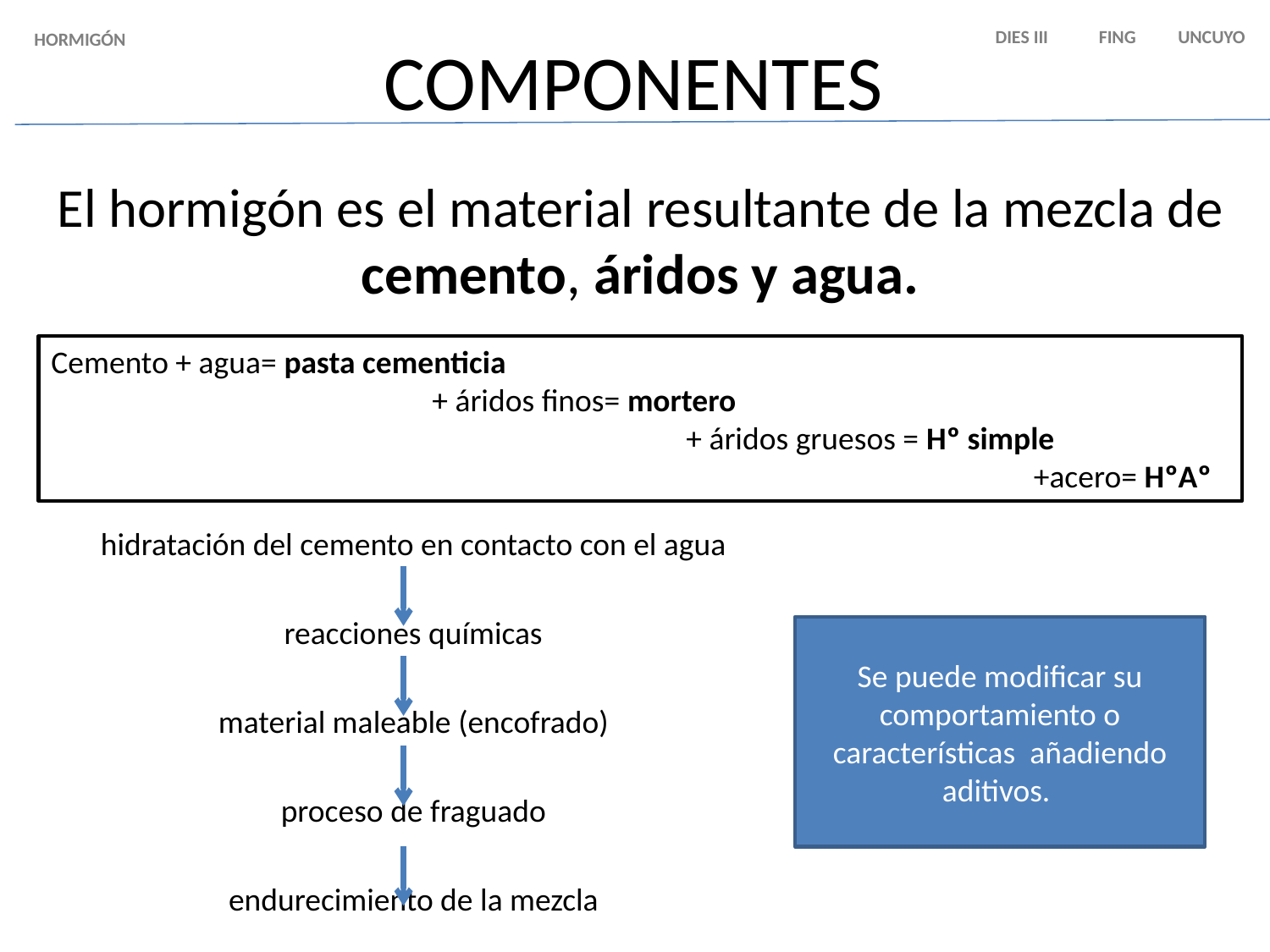

# COMPONENTES
DIES III            FING          UNCUYO
HORMIGÓN
El hormigón es el material resultante de la mezcla de cemento, áridos y agua.

hidratación del cemento en contacto con el agua

reacciones químicas

material maleable (encofrado)

proceso de fraguado

endurecimiento de la mezcla

Cemento + agua= pasta cementicia
			+ áridos finos= mortero
					+ áridos gruesos = Hº simple
							             +acero= HºAº
Se puede modificar su comportamiento o características  añadiendo aditivos.